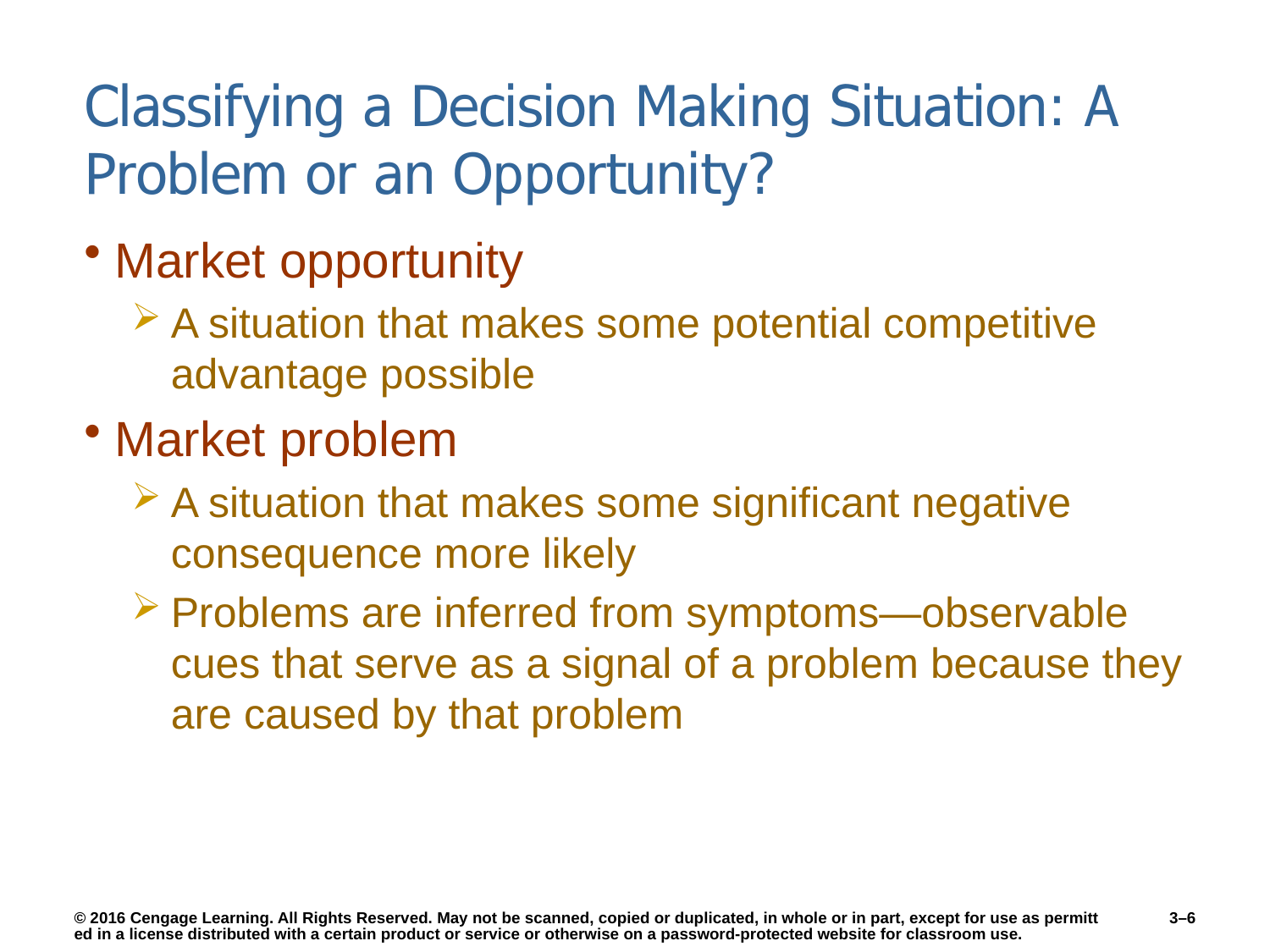

# Classifying a Decision Making Situation: A Problem or an Opportunity?
Market opportunity
A situation that makes some potential competitive advantage possible
Market problem
A situation that makes some significant negative consequence more likely
Problems are inferred from symptoms—observable cues that serve as a signal of a problem because they are caused by that problem
3–6
© 2016 Cengage Learning. All Rights Reserved. May not be scanned, copied or duplicated, in whole or in part, except for use as permitted in a license distributed with a certain product or service or otherwise on a password-protected website for classroom use.